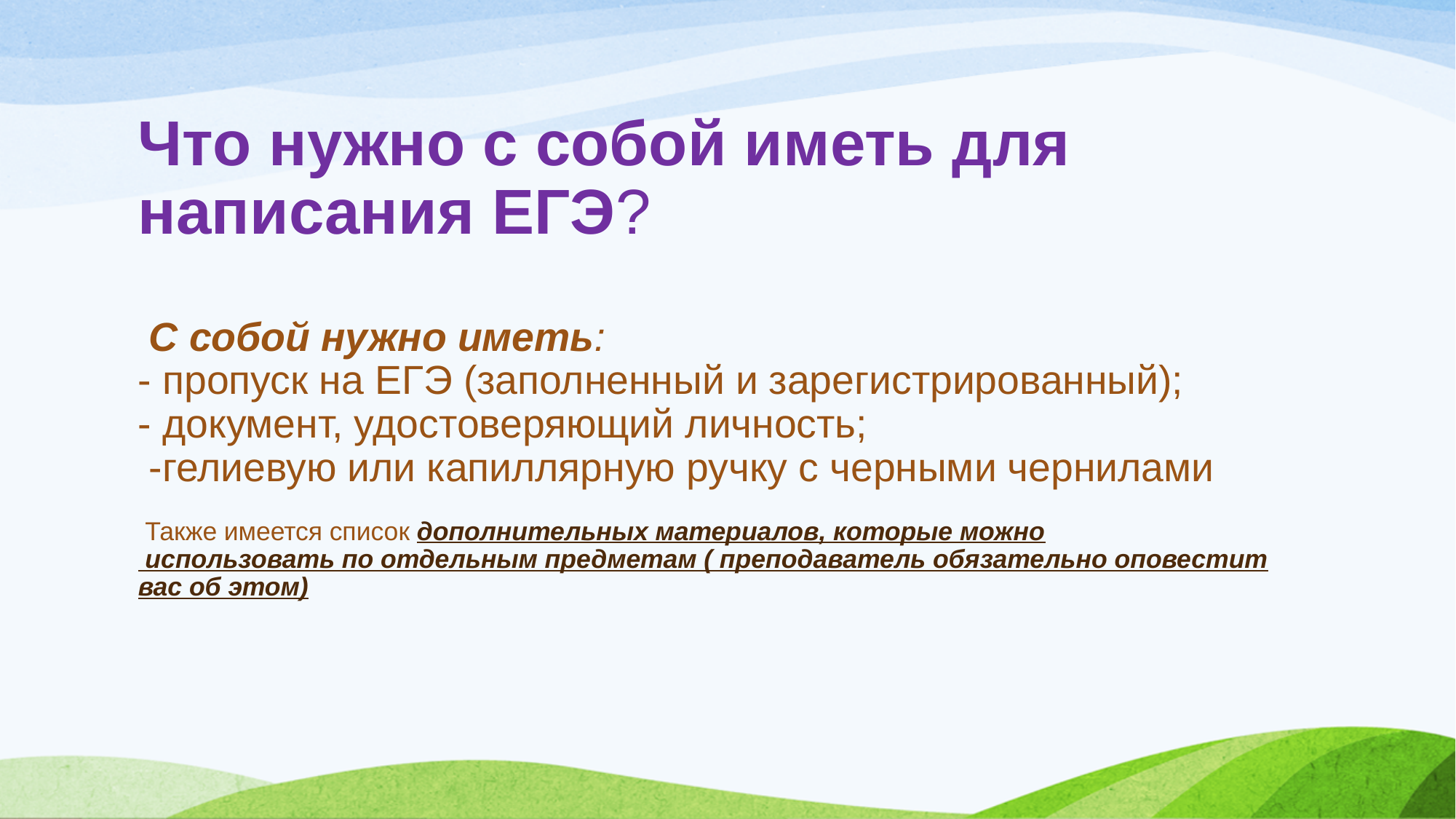

# Что нужно с собой иметь для написания ЕГЭ? С собой нужно иметь: - пропуск на ЕГЭ (заполненный и зарегистрированный); - документ, удостоверяющий личность; -гелиевую или капиллярную ручку с черными чернилами Также имеется список дополнительных материалов, которые можно использовать по отдельным предметам ( преподаватель обязательно оповестит вас об этом)